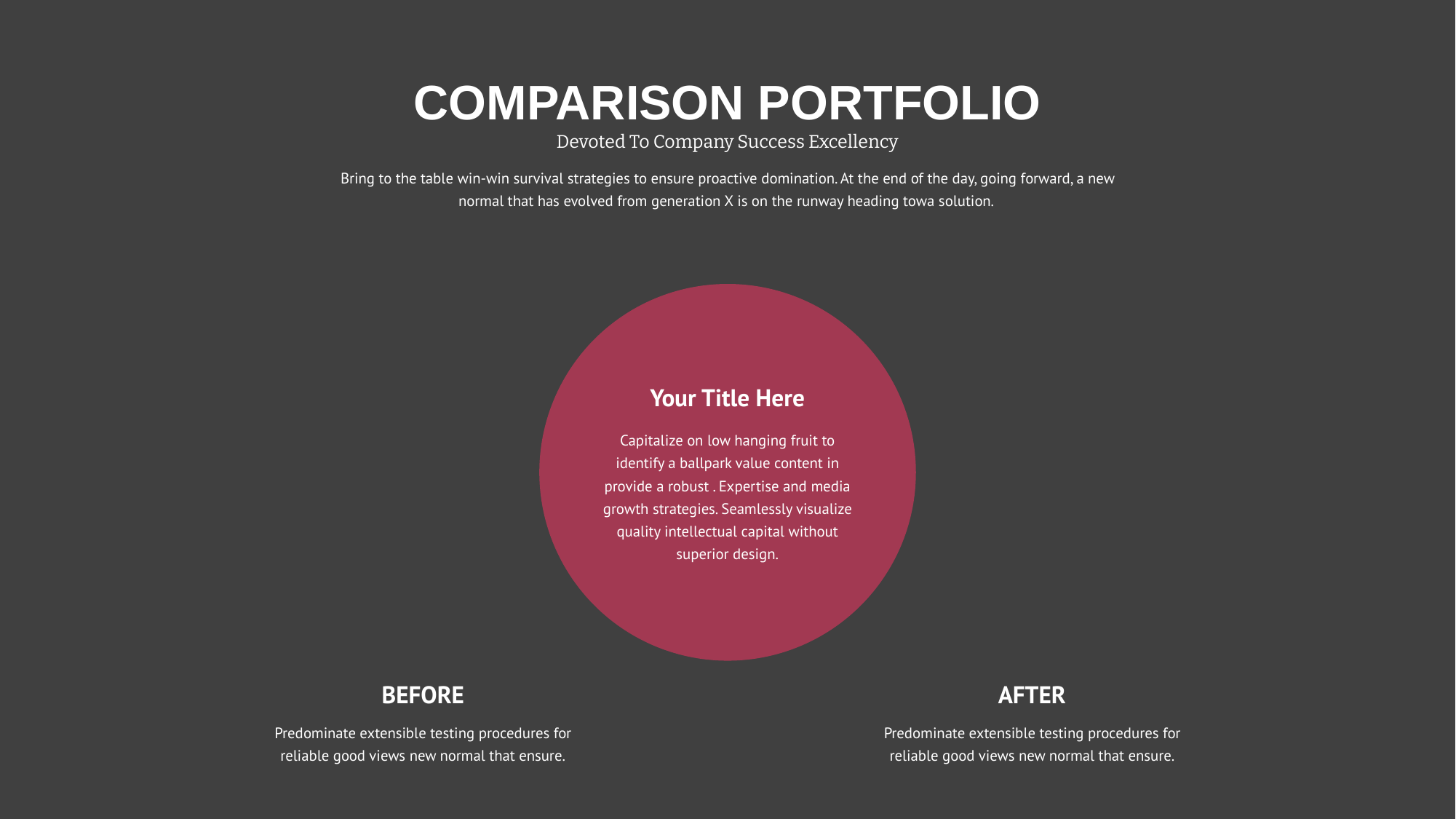

COMPARISON PORTFOLIO
Devoted To Company Success Excellency
Bring to the table win-win survival strategies to ensure proactive domination. At the end of the day, going forward, a new normal that has evolved from generation X is on the runway heading towa solution.

Your Title Here
Capitalize on low hanging fruit to identify a ballpark value content in provide a robust . Expertise and media growth strategies. Seamlessly visualize quality intellectual capital without superior design.
BEFORE
AFTER
Predominate extensible testing procedures for reliable good views new normal that ensure.
Predominate extensible testing procedures for reliable good views new normal that ensure.